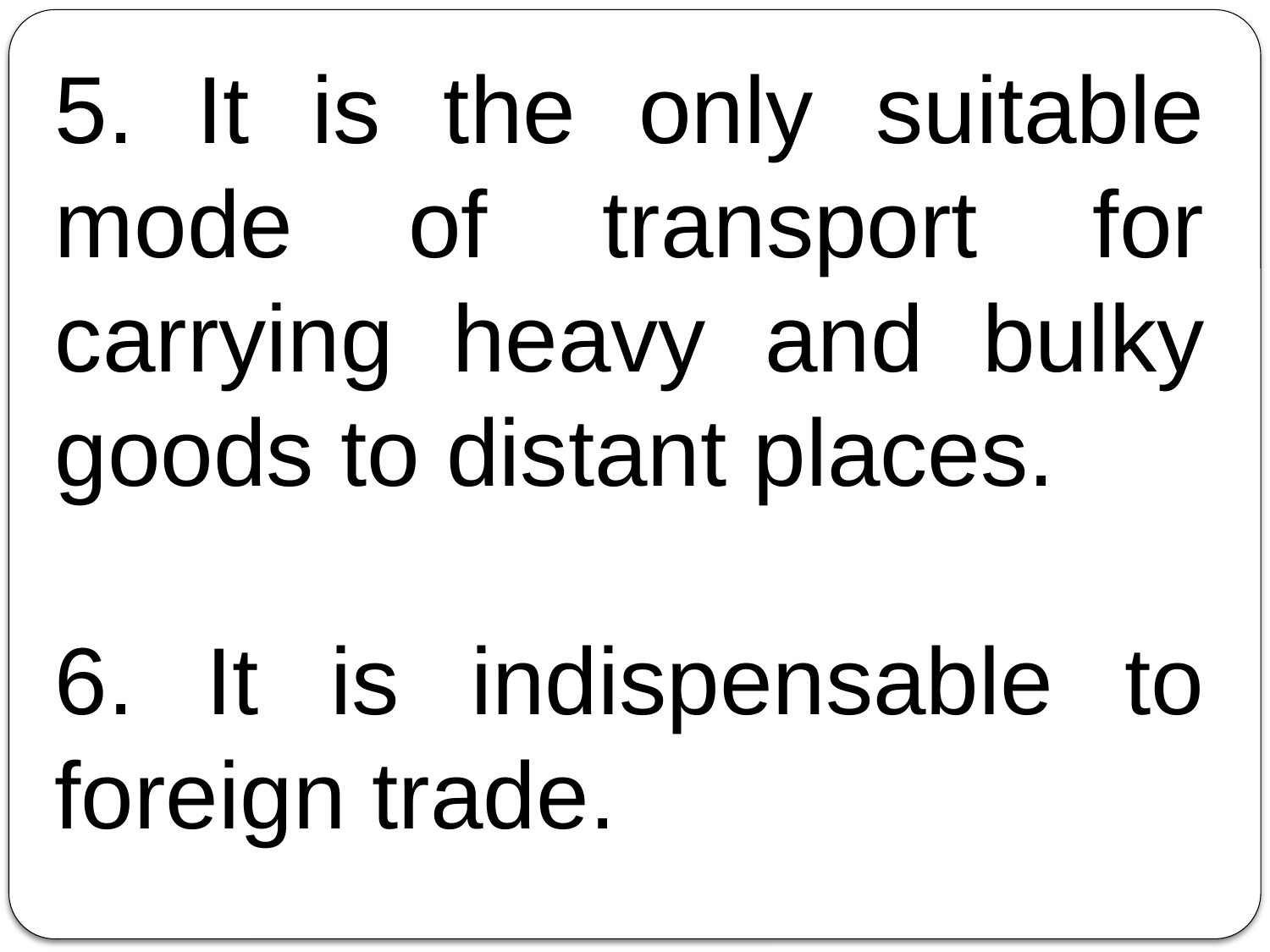

5. It is the only suitable mode of transport for carrying heavy and bulky goods to distant places.

6. It is indispensable to foreign trade.